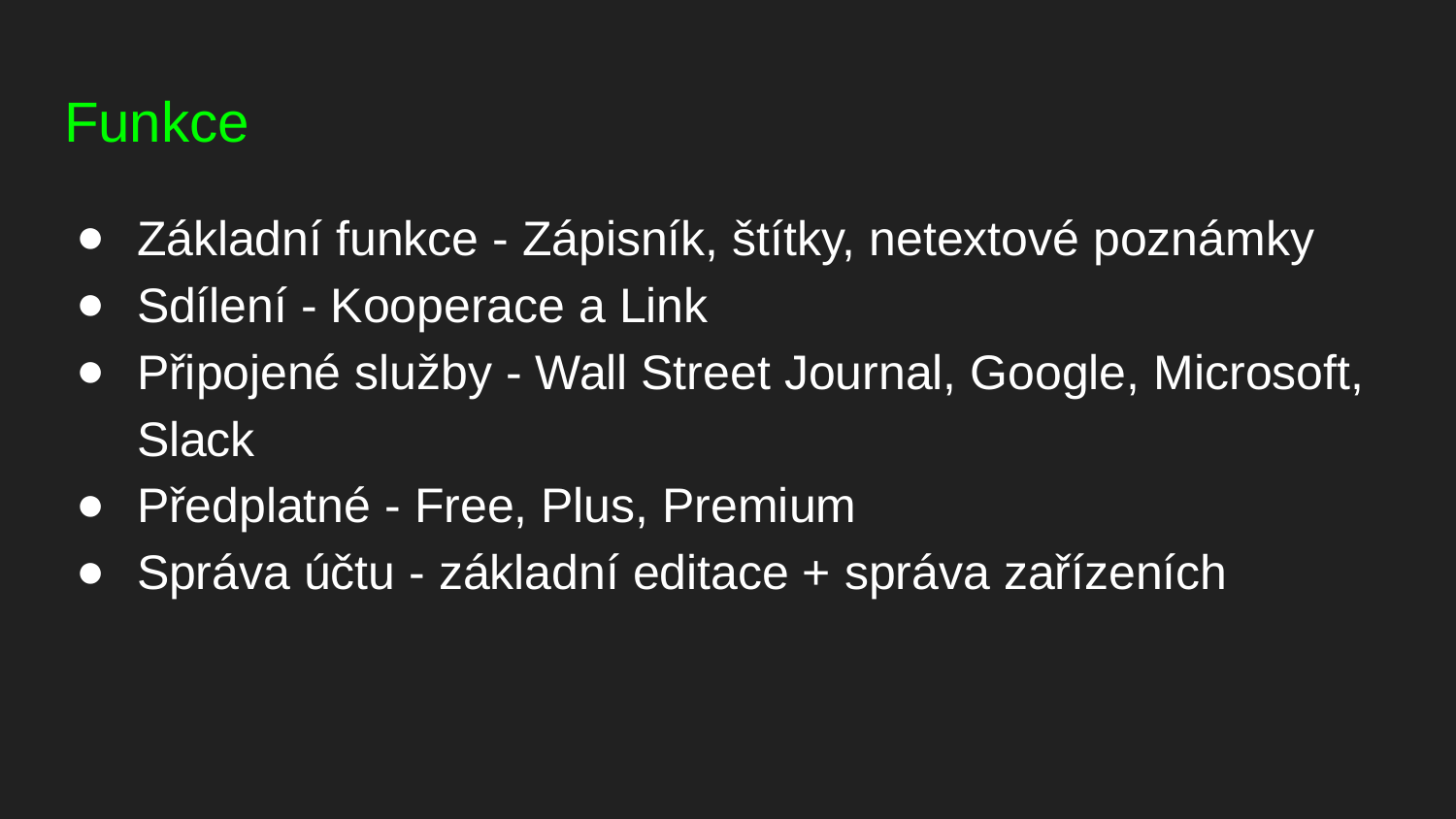

# Funkce
Základní funkce - Zápisník, štítky, netextové poznámky
Sdílení - Kooperace a Link
Připojené služby - Wall Street Journal, Google, Microsoft, Slack
Předplatné - Free, Plus, Premium
Správa účtu - základní editace + správa zařízeních